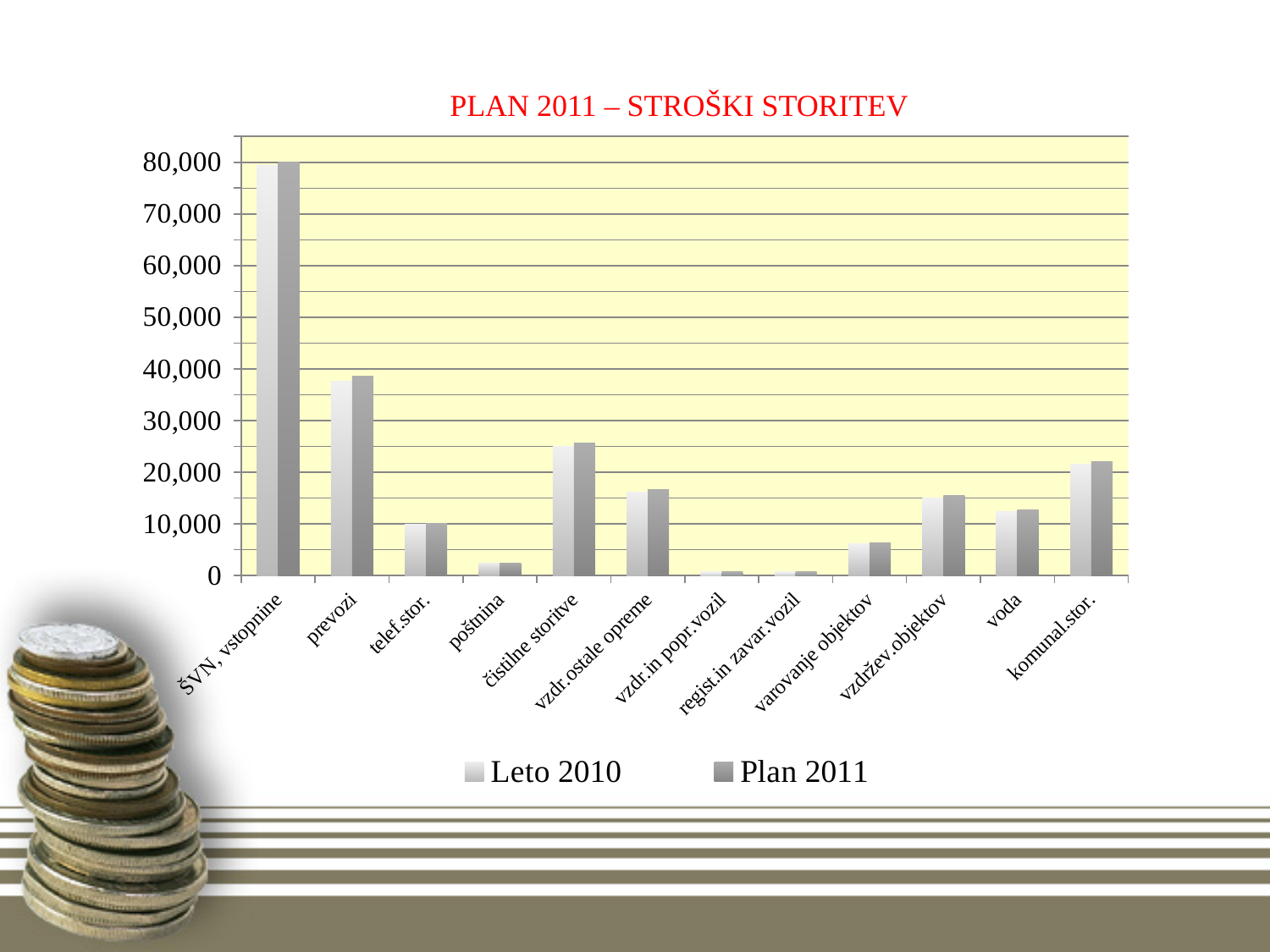

### Chart

| Category | Leto 2010 | Plan 2011 |
|---|---|---|
| ŠVN, vstopnine | 79366.73 | 80000.0 |
| prevozi | 37545.65 | 38559.38000000001 |
| telef.stor. | 9915.51 | 10183.230000000005 |
| poštnina | 2356.88 | 2420.52 |
| čistilne storitve | 24964.95 | 25639.0 |
| vzdr.ostale opreme | 16189.16 | 16626.27 |
| vzdr.in popr.vozil | 755.91 | 776.3199999999997 |
| regist.in zavar.vozil | 714.25 | 733.53 |
| varovanje objektov | 6173.89 | 6340.59 |
| vzdržev.objektov | 15044.47 | 15450.67 |
| voda | 12416.220000000005 | 12751.46 |
| komunal.stor. | 21500.34 | 22080.85 |
# PLAN 2011 – STROŠKI STORITEV